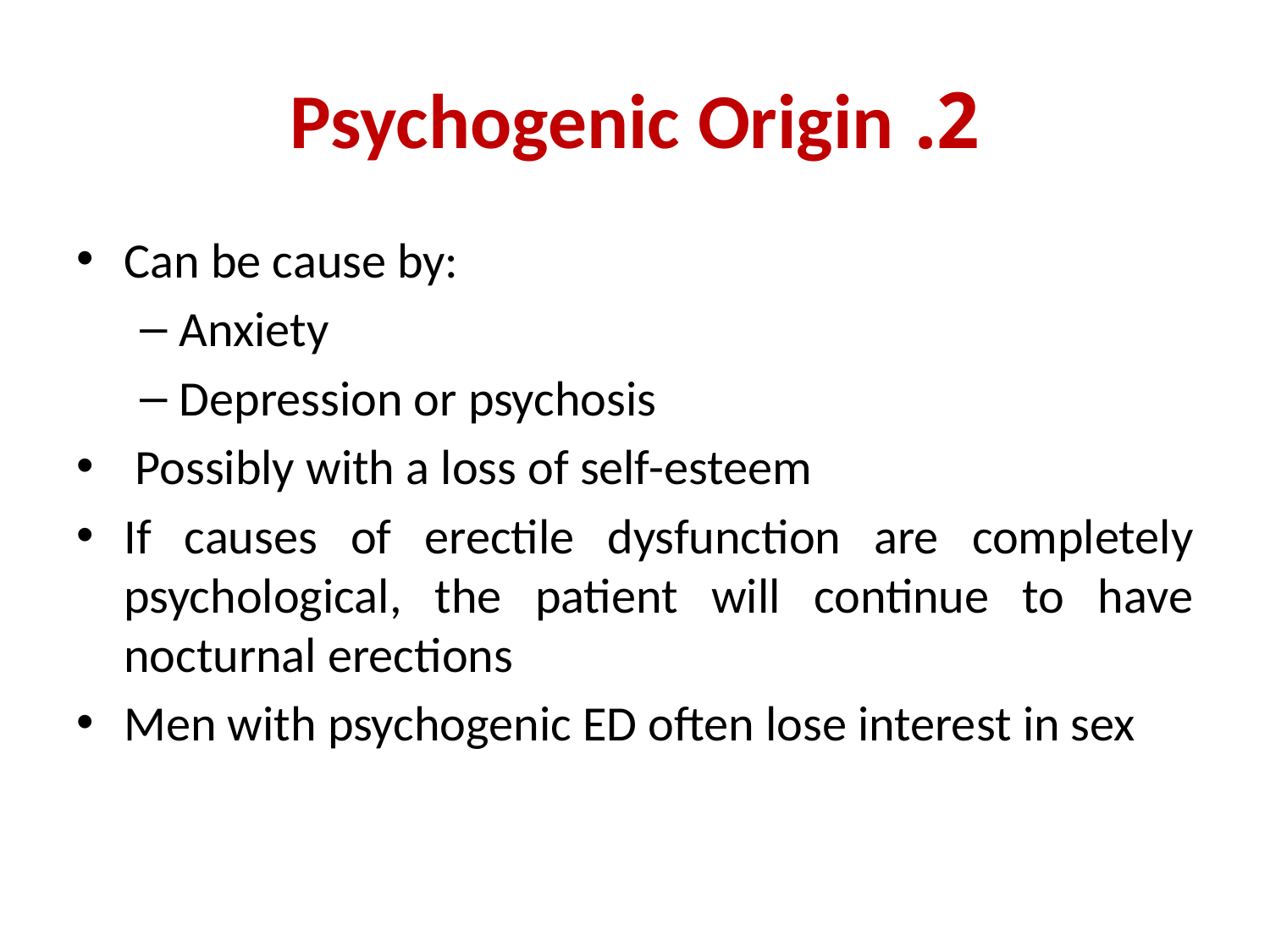

# 2. Psychogenic Origin
Can be cause by:
Anxiety
Depression or psychosis
 Possibly with a loss of self-esteem
If causes of erectile dysfunction are completely psychological, the patient will continue to have nocturnal erections
Men with psychogenic ED often lose interest in sex